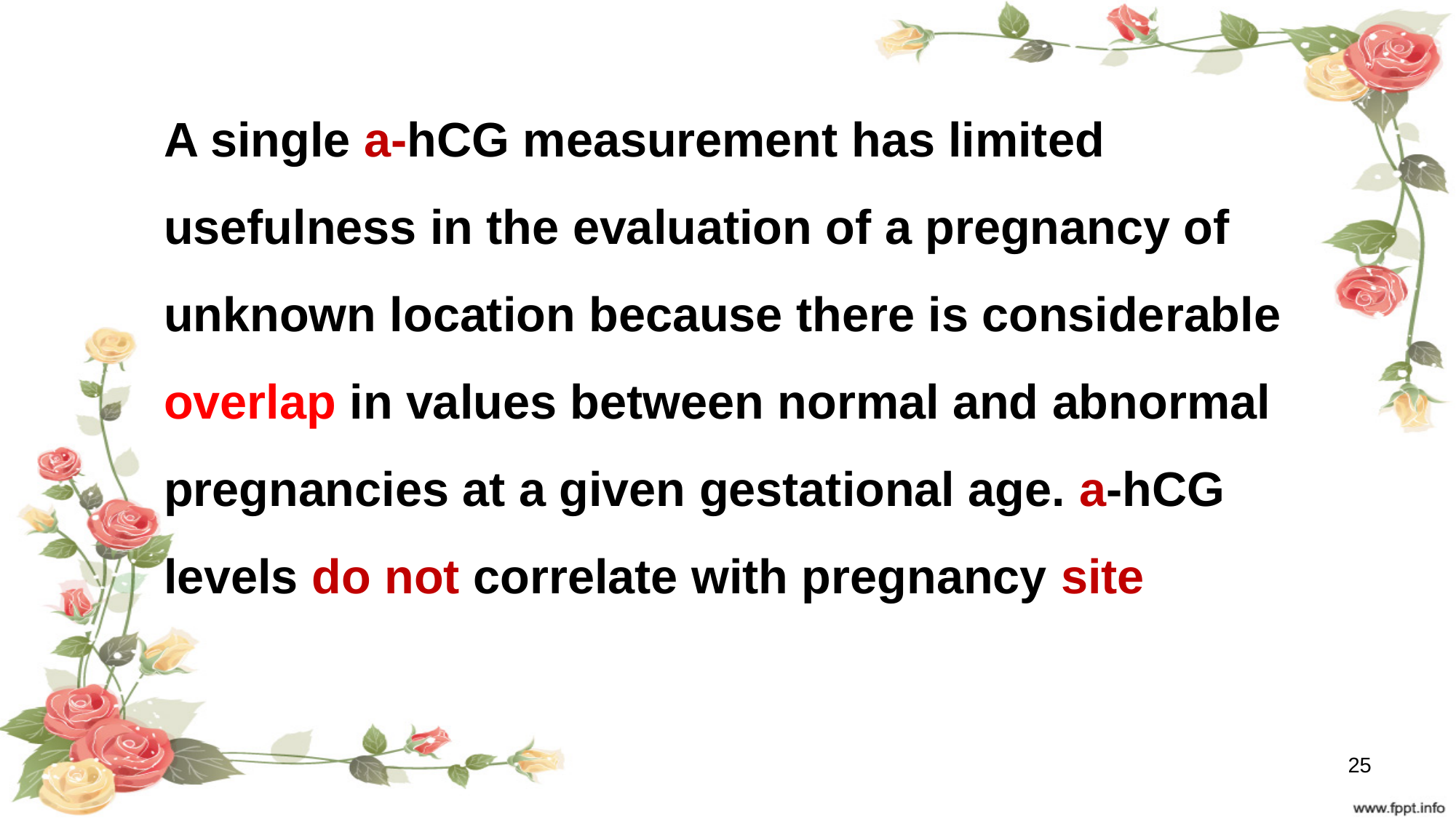

A single a-hCG measurement has limited usefulness in the evaluation of a pregnancy of unknown location because there is considerable overlap in values between normal and abnormal pregnancies at a given gestational age. a-hCG levels do not correlate with pregnancy site
25